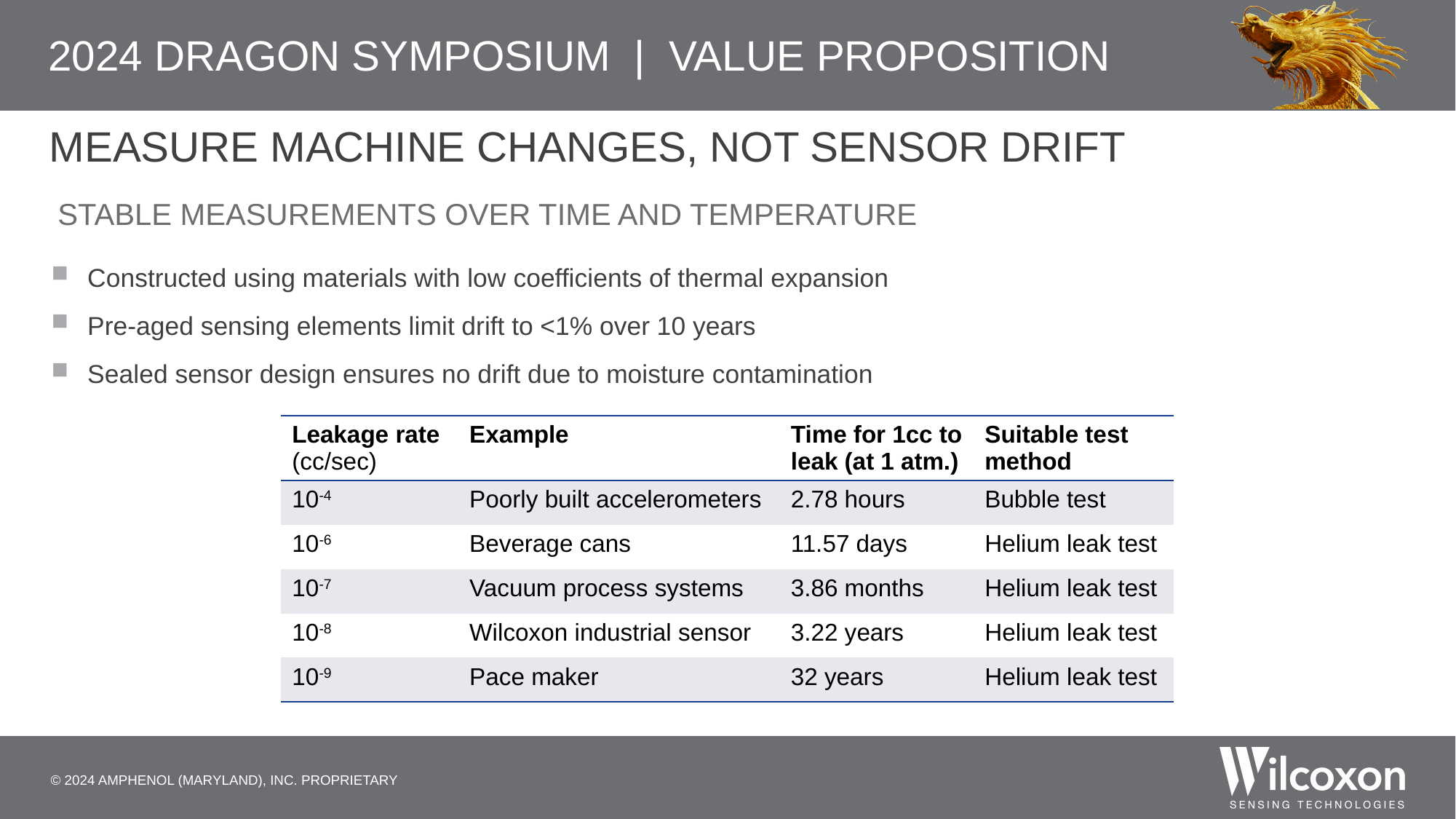

# Measure machine changes, not sensor drift
 Stable measurements over time and temperature
Constructed using materials with low coefficients of thermal expansion
Pre-aged sensing elements limit drift to <1% over 10 years
Sealed sensor design ensures no drift due to moisture contamination
| Leakage rate (cc/sec) | Example | Time for 1cc to leak (at 1 atm.) | Suitable test method |
| --- | --- | --- | --- |
| 10-4 | Poorly built accelerometers | 2.78 hours | Bubble test |
| 10-6 | Beverage cans | 11.57 days | Helium leak test |
| 10-7 | Vacuum process systems | 3.86 months | Helium leak test |
| 10-8 | Wilcoxon industrial sensor | 3.22 years | Helium leak test |
| 10-9 | Pace maker | 32 years | Helium leak test |
© 2024 Amphenol (Maryland), Inc. Proprietary